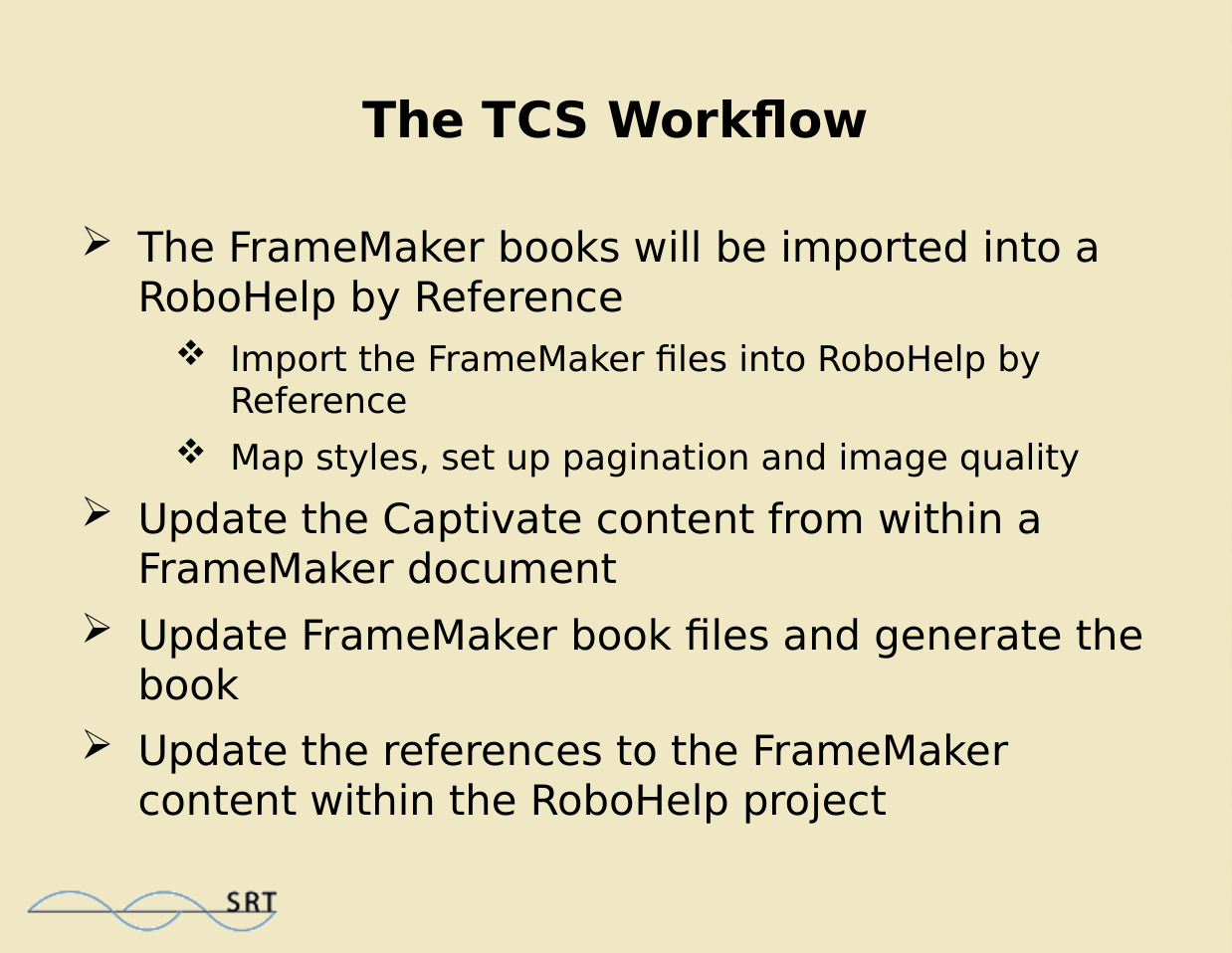

# The TCS Workflow
The FrameMaker books will be imported into a RoboHelp by Reference
Import the FrameMaker files into RoboHelp by Reference
Map styles, set up pagination and image quality
Update the Captivate content from within a FrameMaker document
Update FrameMaker book files and generate the book
Update the references to the FrameMaker content within the RoboHelp project